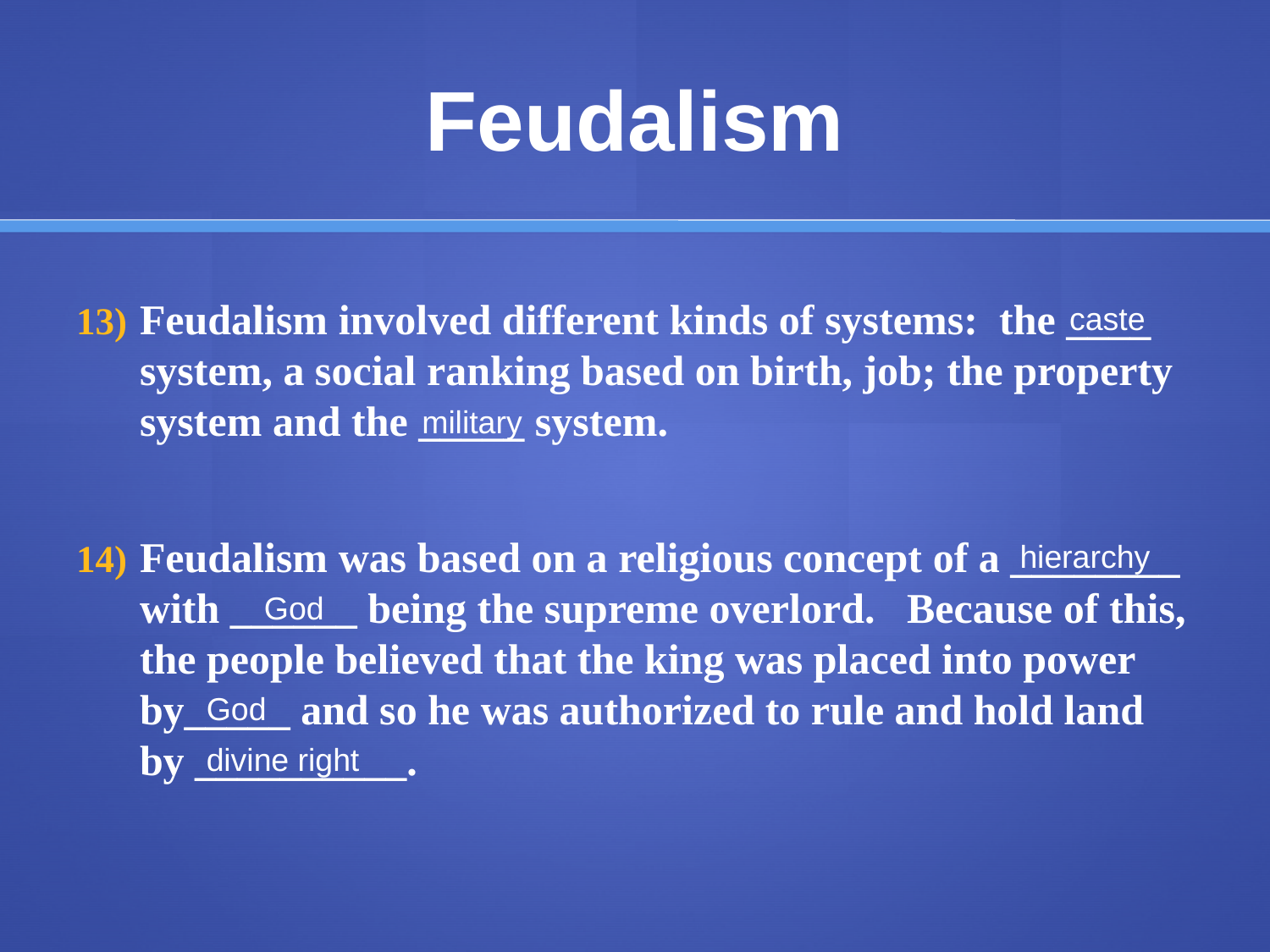

# Feudalism
Feudalism involved different kinds of systems:  the ____ system, a social ranking based on birth, job; the property system and the _____ system.

Feudalism was based on a religious concept of a ________ with ______ being the supreme overlord.   Because of this, the people believed that the king was placed into power by_____ and so he was authorized to rule and hold land by __________.

caste
military
hierarchy
God
God
divine right